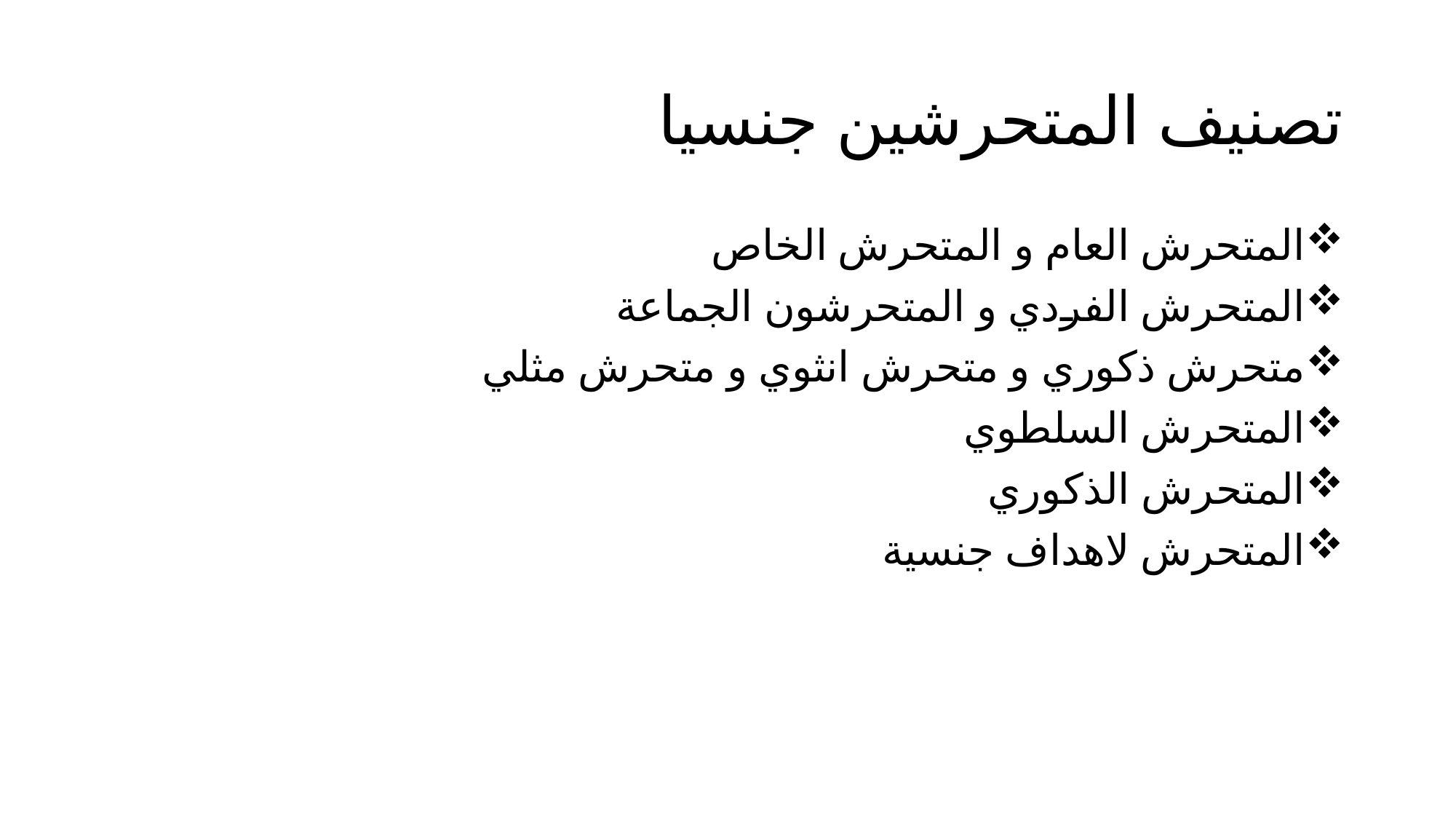

# تصنيف المتحرشين جنسيا
المتحرش العام و المتحرش الخاص
المتحرش الفردي و المتحرشون الجماعة
متحرش ذكوري و متحرش انثوي و متحرش مثلي
المتحرش السلطوي
المتحرش الذكوري
المتحرش لاهداف جنسية